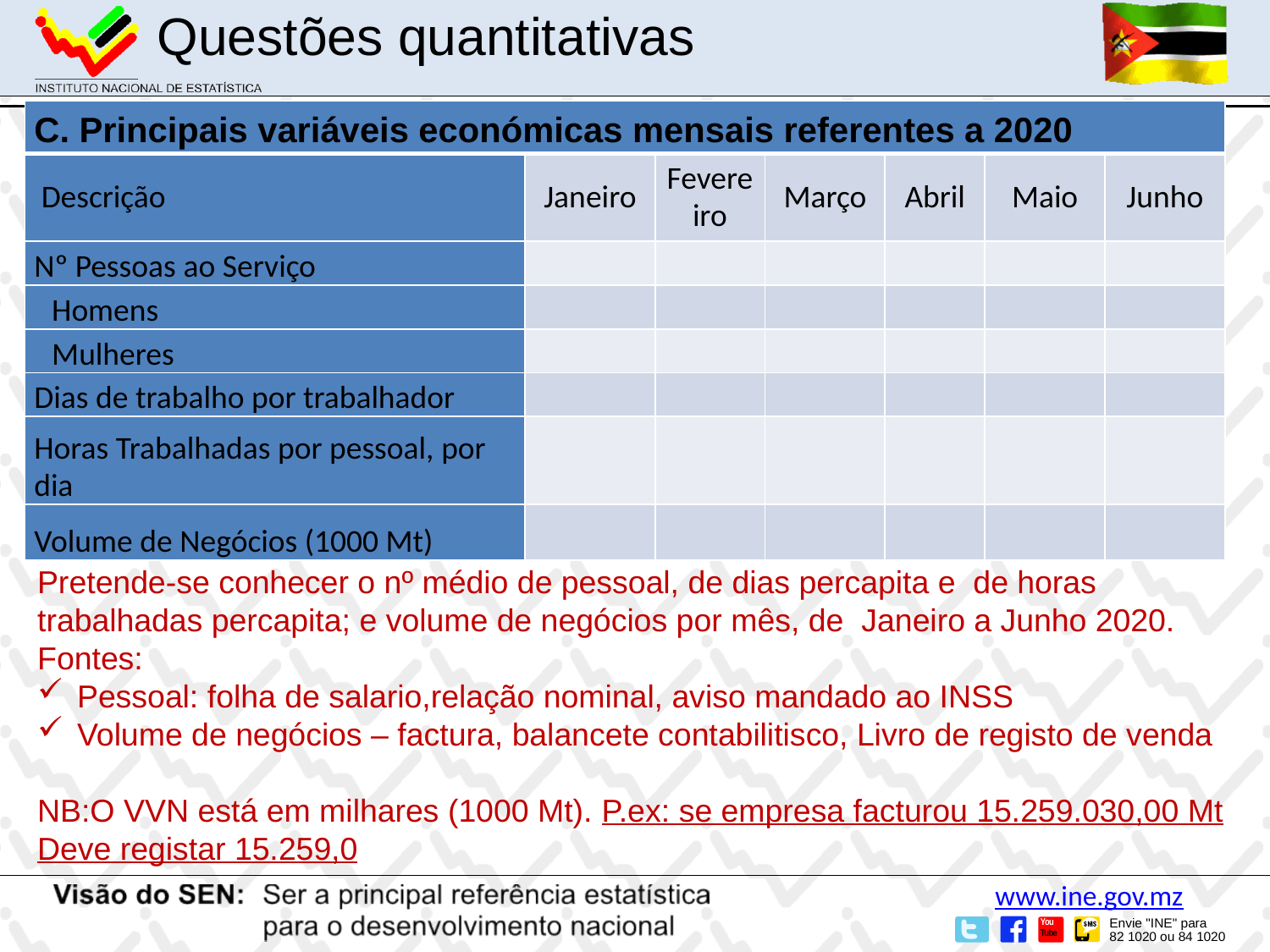

Questões quantitativas
| C. Principais variáveis económicas mensais referentes a 2020 |  |  |  |  |  |  |
| --- | --- | --- | --- | --- | --- | --- |
| Descrição | Janeiro | Fevereiro | Março | Abril | Maio | Junho |
| Nº Pessoas ao Serviço |  |  |  |  |  |  |
| Homens |  |  |  |  |  |  |
| Mulheres |  |  |  |  |  |  |
| Dias de trabalho por trabalhador |  |  |  |  |  |  |
| Horas Trabalhadas por pessoal, por dia |  |  |  |  |  |  |
| Volume de Negócios (1000 Mt) |  |  |  |  |  |  |
Pretende-se conhecer o nº médio de pessoal, de dias percapita e  de horas trabalhadas percapita; e volume de negócios por mês, de  Janeiro a Junho 2020. Fontes:
Pessoal: folha de salario,relação nominal, aviso mandado ao INSS
Volume de negócios – factura, balancete contabilitisco, Livro de registo de venda

NB:O VVN está em milhares (1000 Mt). P.ex: se empresa facturou 15.259.030,00 Mt Deve registar 15.259,0